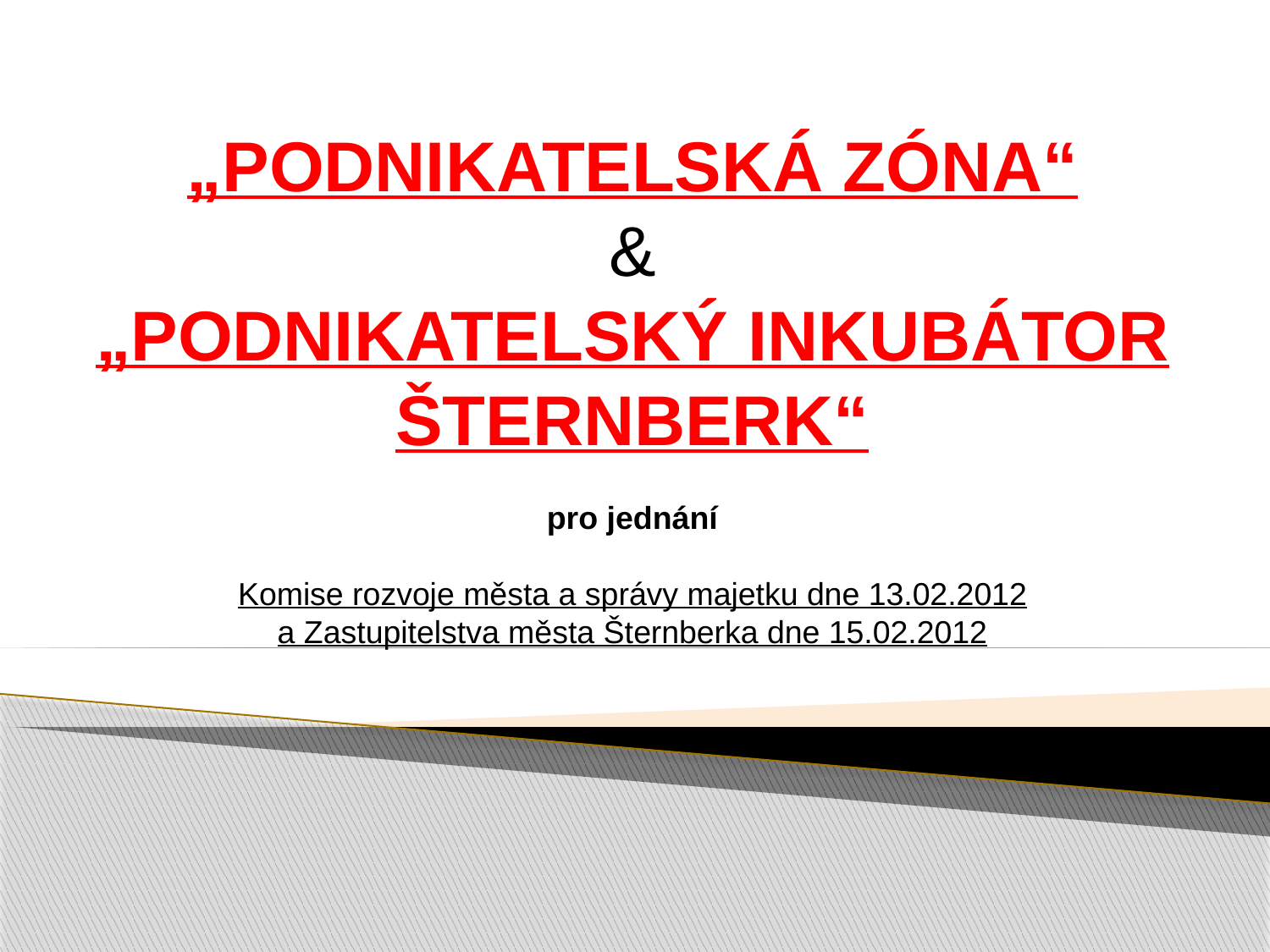

# „PODNIKATELSKÁ ZÓNA“ & „PODNIKATELSKÝ INKUBÁTOR ŠTERNBERK“ pro jednání Komise rozvoje města a správy majetku dne 13.02.2012 a Zastupitelstva města Šternberka dne 15.02.2012